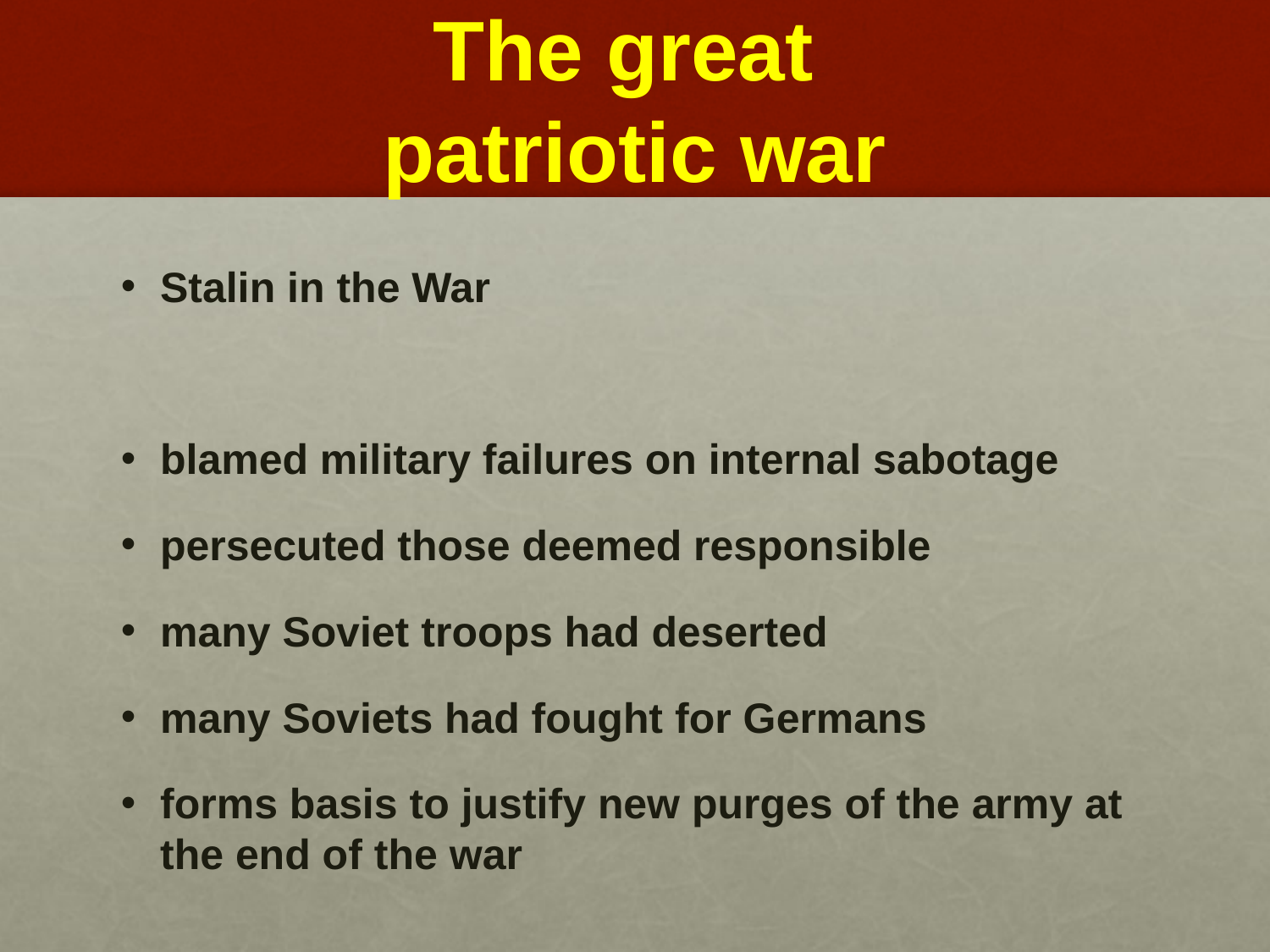

# The great patriotic war
Stalin in the War

blamed military failures on internal sabotage
persecuted those deemed responsible
many Soviet troops had deserted
many Soviets had fought for Germans
forms basis to justify new purges of the army at the end of the war